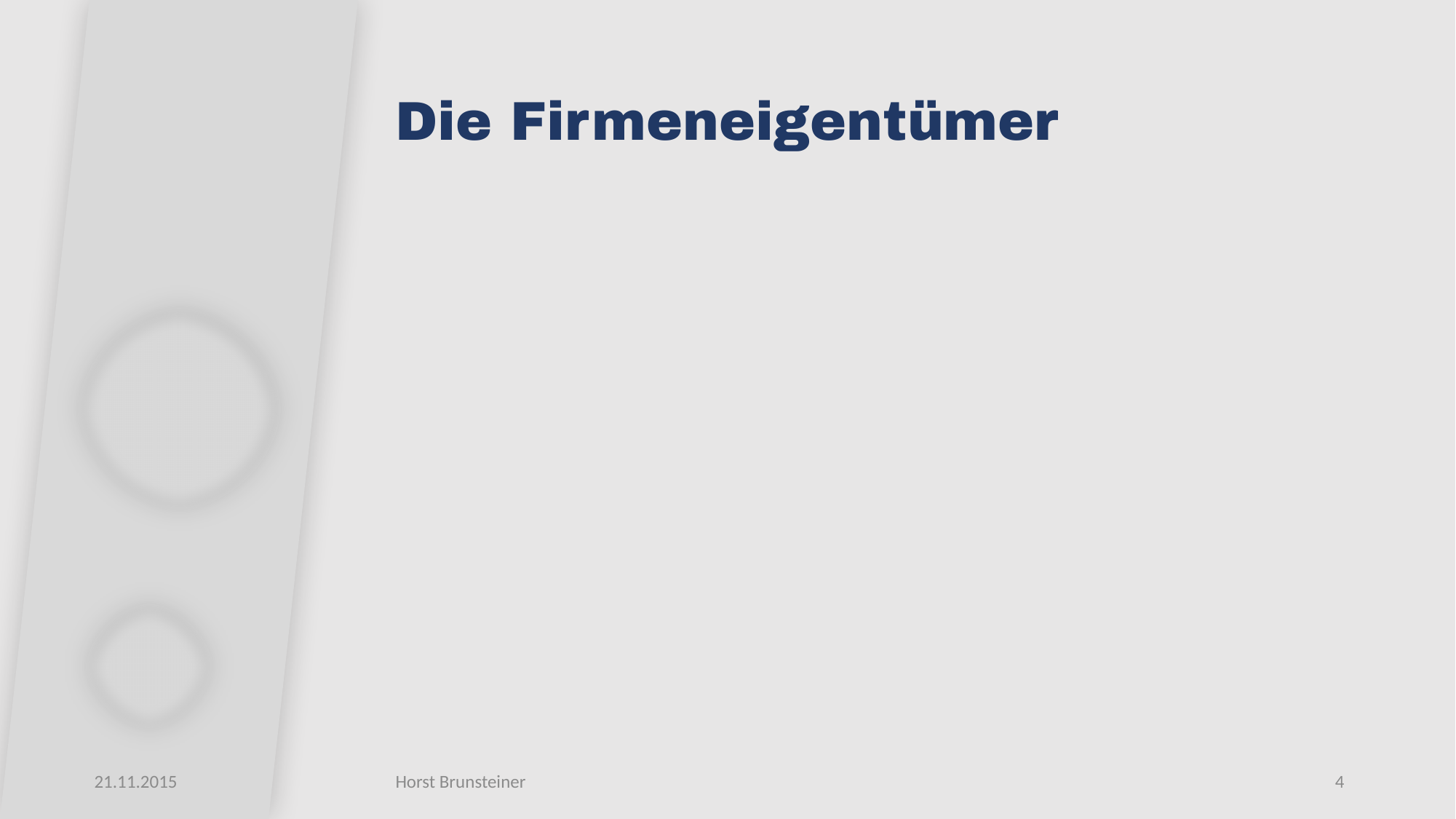

# Die Firmeneigentümer

21.11.2015
Horst Brunsteiner
4